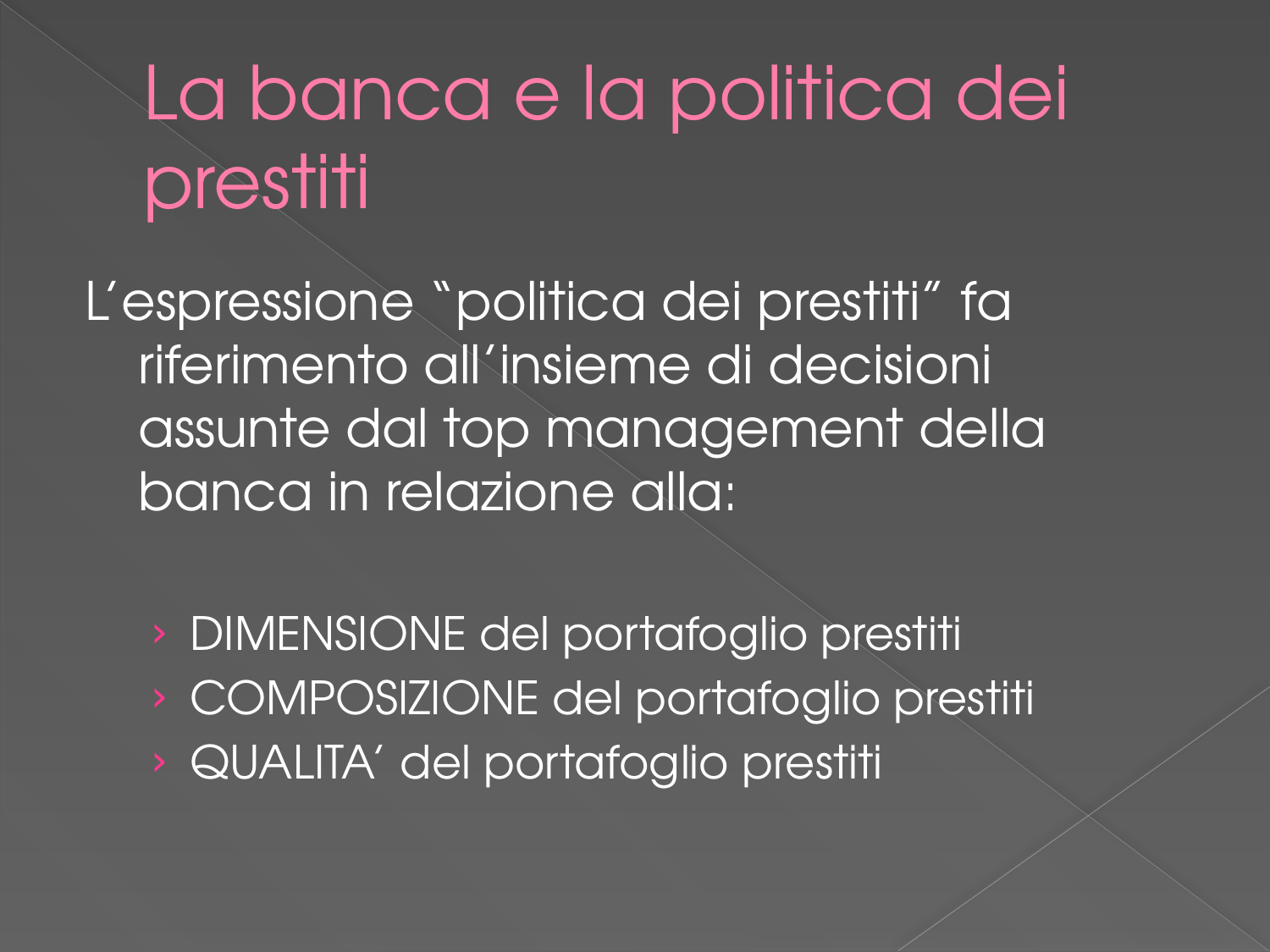

# La banca e la politica dei prestiti
L’espressione “politica dei prestiti” fa riferimento all’insieme di decisioni assunte dal top management della banca in relazione alla:

DIMENSIONE del portafoglio prestiti
COMPOSIZIONE del portafoglio prestiti
QUALITA’ del portafoglio prestiti